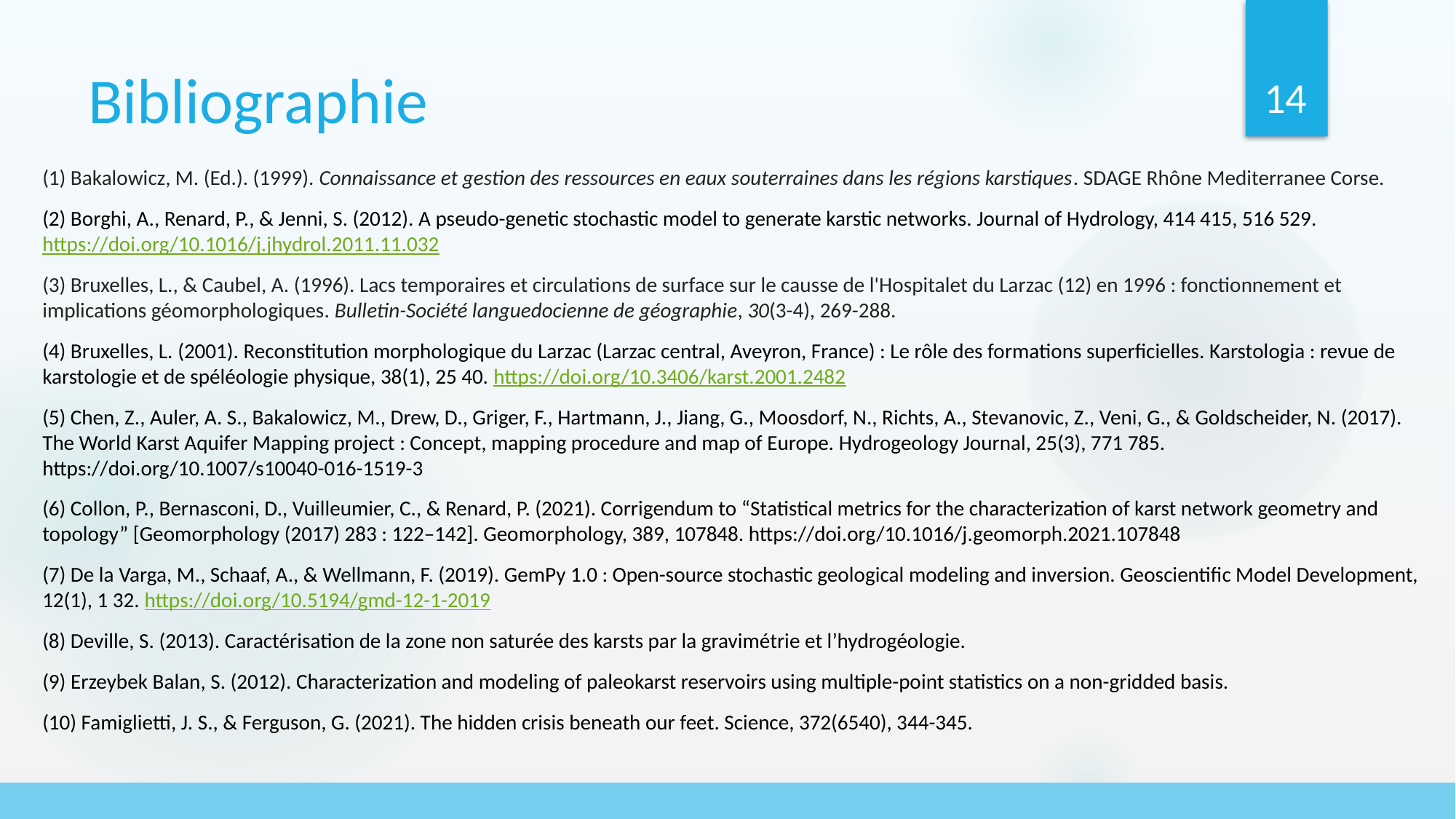

14
# Bibliographie
(1) Bakalowicz, M. (Ed.). (1999). Connaissance et gestion des ressources en eaux souterraines dans les régions karstiques. SDAGE Rhône Mediterranee Corse.
(2) Borghi, A., Renard, P., & Jenni, S. (2012). A pseudo-genetic stochastic model to generate karstic networks. Journal of Hydrology, 414 415, 516 529. https://doi.org/10.1016/j.jhydrol.2011.11.032
(3) Bruxelles, L., & Caubel, A. (1996). Lacs temporaires et circulations de surface sur le causse de l'Hospitalet du Larzac (12) en 1996 : fonctionnement et implications géomorphologiques. Bulletin-Société languedocienne de géographie, 30(3-4), 269-288.
(4) Bruxelles, L. (2001). Reconstitution morphologique du Larzac (Larzac central, Aveyron, France) : Le rôle des formations superficielles. Karstologia : revue de karstologie et de spéléologie physique, 38(1), 25 40. https://doi.org/10.3406/karst.2001.2482
(5) Chen, Z., Auler, A. S., Bakalowicz, M., Drew, D., Griger, F., Hartmann, J., Jiang, G., Moosdorf, N., Richts, A., Stevanovic, Z., Veni, G., & Goldscheider, N. (2017). The World Karst Aquifer Mapping project : Concept, mapping procedure and map of Europe. Hydrogeology Journal, 25(3), 771 785. https://doi.org/10.1007/s10040-016-1519-3
(6) Collon, P., Bernasconi, D., Vuilleumier, C., & Renard, P. (2021). Corrigendum to “Statistical metrics for the characterization of karst network geometry and topology” [Geomorphology (2017) 283 : 122–142]. Geomorphology, 389, 107848. https://doi.org/10.1016/j.geomorph.2021.107848
(7) De la Varga, M., Schaaf, A., & Wellmann, F. (2019). GemPy 1.0 : Open-source stochastic geological modeling and inversion. Geoscientific Model Development, 12(1), 1 32. https://doi.org/10.5194/gmd-12-1-2019
(8) Deville, S. (2013). Caractérisation de la zone non saturée des karsts par la gravimétrie et l’hydrogéologie.
(9) Erzeybek Balan, S. (2012). Characterization and modeling of paleokarst reservoirs using multiple-point statistics on a non-gridded basis.
(10) Famiglietti, J. S., & Ferguson, G. (2021). The hidden crisis beneath our feet. Science, 372(6540), 344-345.